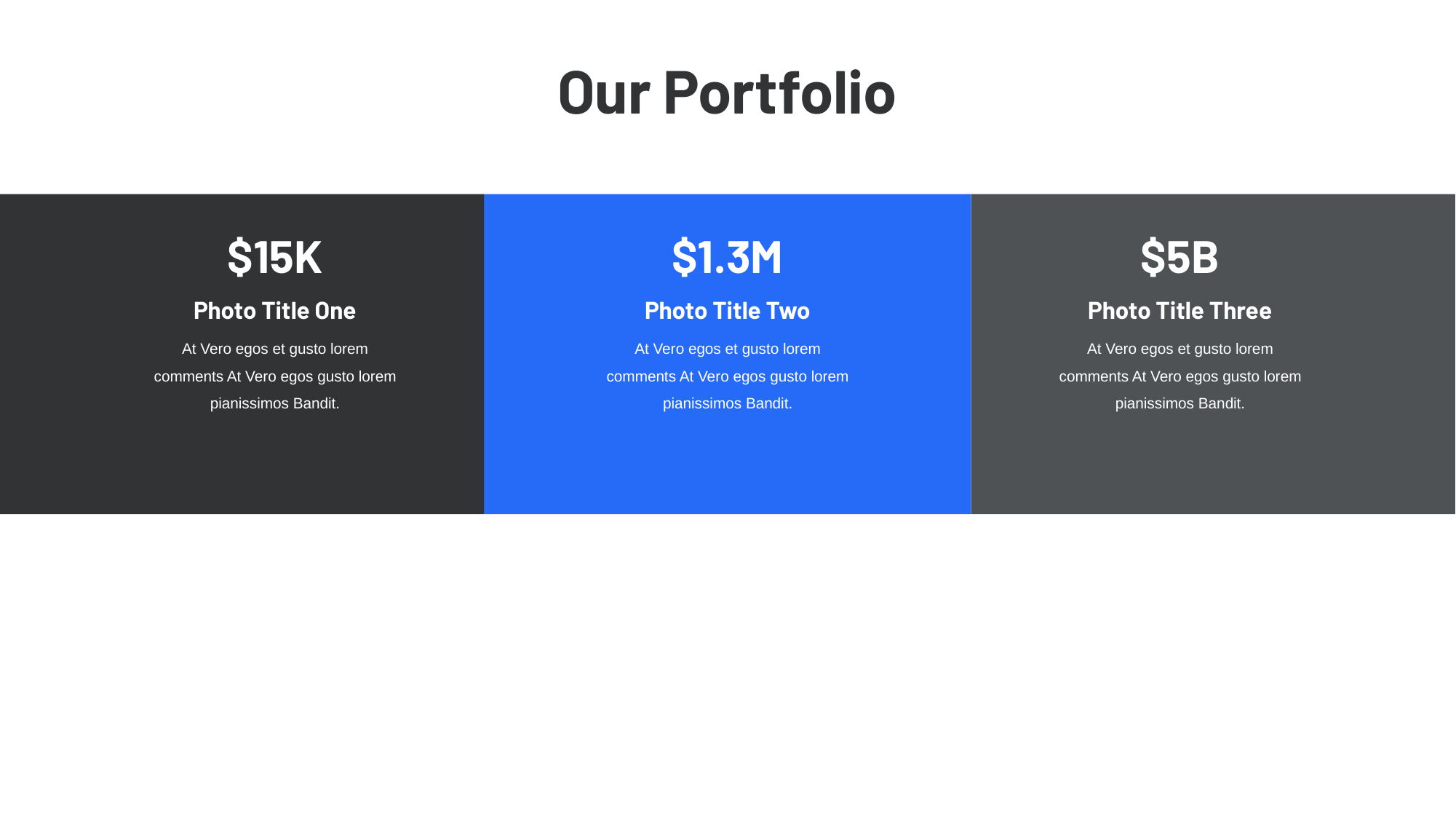

Our Portfolio

$15K
$1.3M
$5B
Photo Title One
Photo Title Two
Photo Title Three
At Vero egos et gusto lorem
comments At Vero egos gusto lorem pianissimos Bandit.
At Vero egos et gusto lorem
comments At Vero egos gusto lorem pianissimos Bandit.
At Vero egos et gusto lorem
comments At Vero egos gusto lorem pianissimos Bandit.